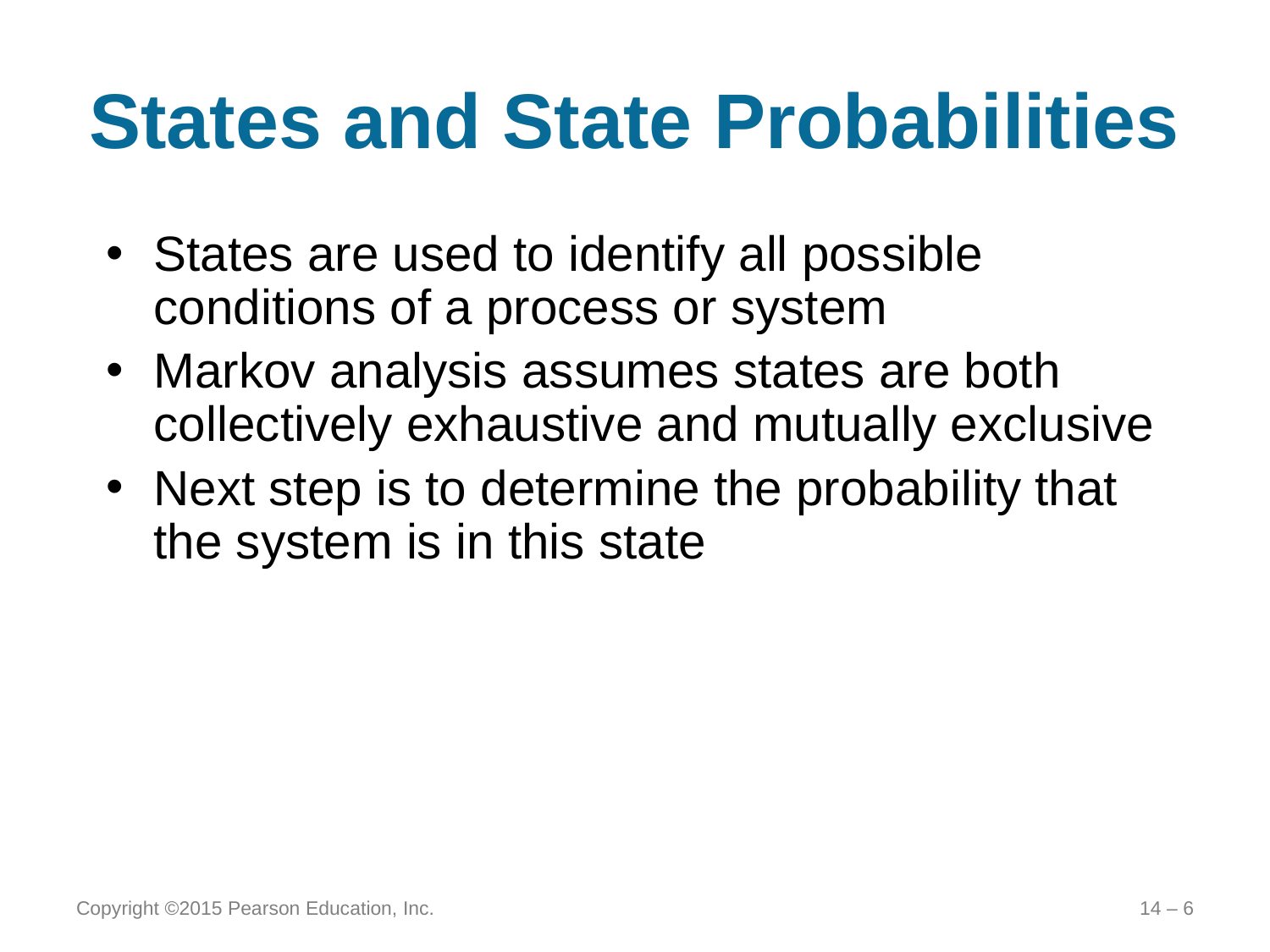

# States and State Probabilities
States are used to identify all possible conditions of a process or system
Markov analysis assumes states are both collectively exhaustive and mutually exclusive
Next step is to determine the probability that the system is in this state
Copyright ©2015 Pearson Education, Inc.
14 – 6